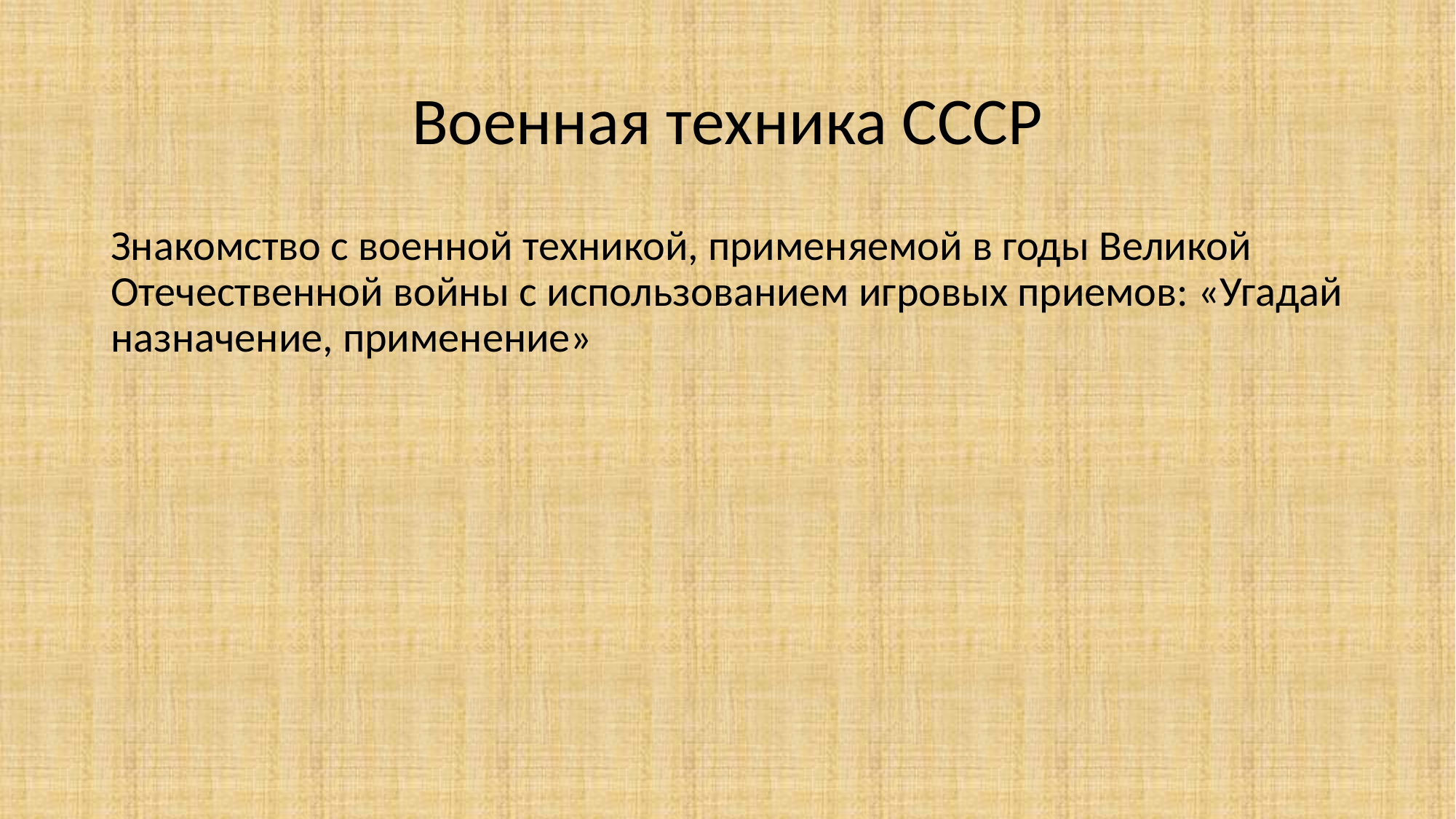

# Военная техника СССР
Знакомство с военной техникой, применяемой в годы Великой Отечественной войны с использованием игровых приемов: «Угадай назначение, применение»